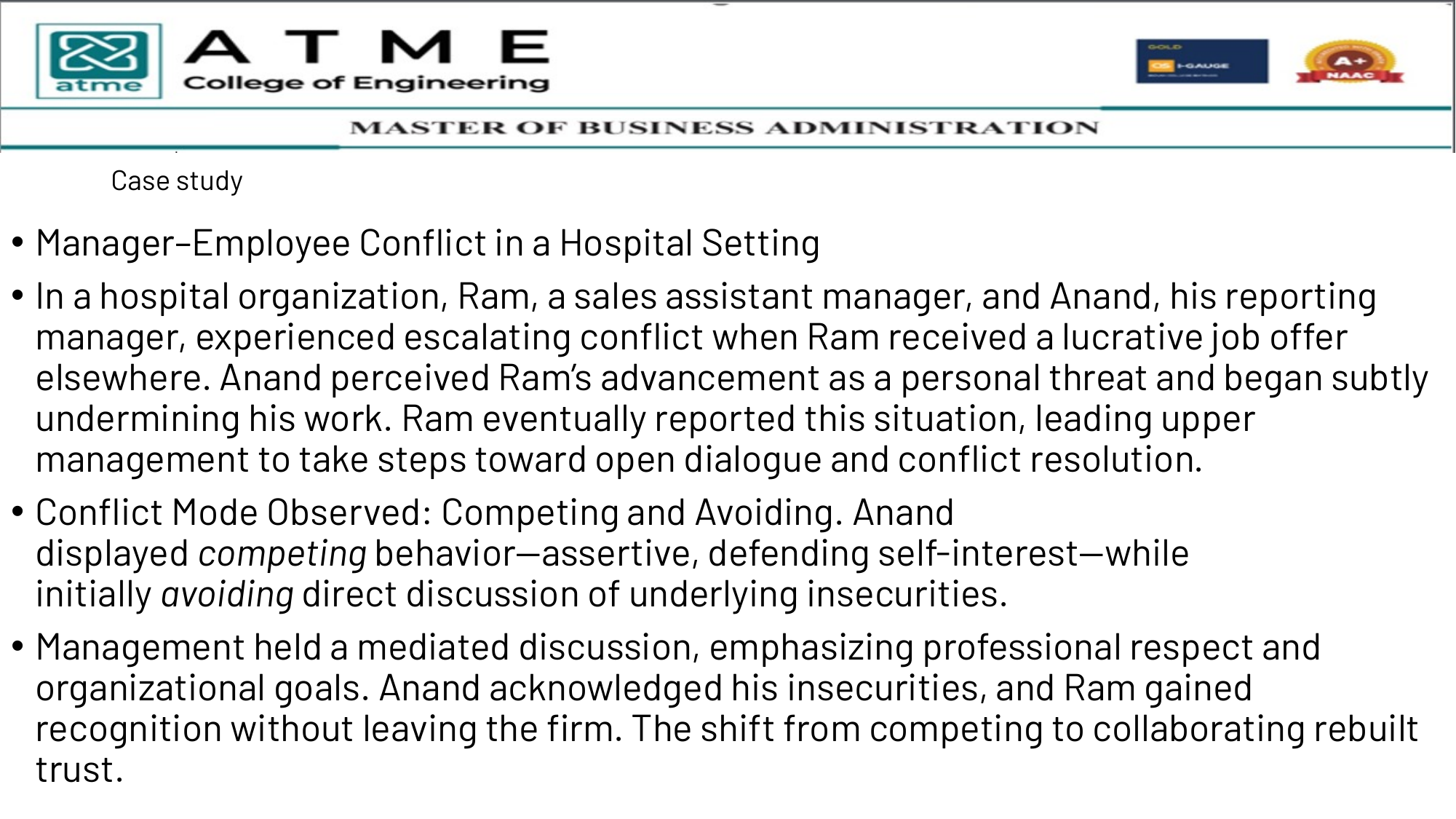

# Case study
Manager–Employee Conflict in a Hospital Setting
In a hospital organization, Ram, a sales assistant manager, and Anand, his reporting manager, experienced escalating conflict when Ram received a lucrative job offer elsewhere. Anand perceived Ram’s advancement as a personal threat and began subtly undermining his work. Ram eventually reported this situation, leading upper management to take steps toward open dialogue and conflict resolution.​
Conflict Mode Observed: Competing and Avoiding. Anand displayed competing behavior—assertive, defending self-interest—while initially avoiding direct discussion of underlying insecurities.
Management held a mediated discussion, emphasizing professional respect and organizational goals. Anand acknowledged his insecurities, and Ram gained recognition without leaving the firm. The shift from competing to collaborating rebuilt trust.